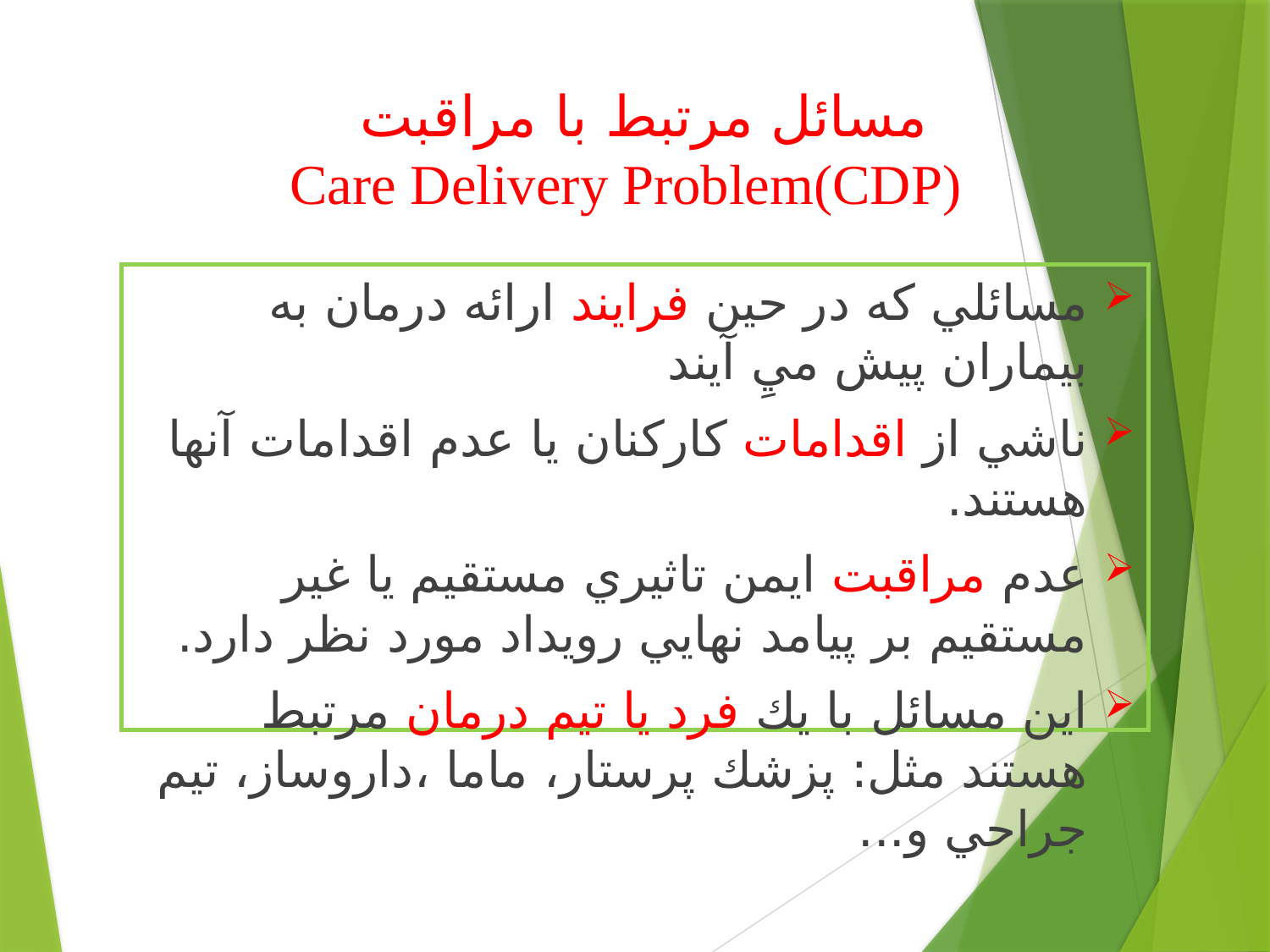

# مسائل مرتبط با مراقبت Care Delivery Problem(CDP)
مسائلي كه در حين فرايند ارائه درمان به بيماران پيش ميِ آيند
ناشي از اقدامات كاركنان يا عدم اقدامات آنها هستند.
عدم مراقبت ايمن تاثيري مستقيم يا غير مستقيم بر پيامد نهايي رويداد مورد نظر دارد.
اين مسائل با يك فرد يا تيم درمان مرتبط هستند مثل: پزشك پرستار، ماما ،داروساز، تيم جراحي و...